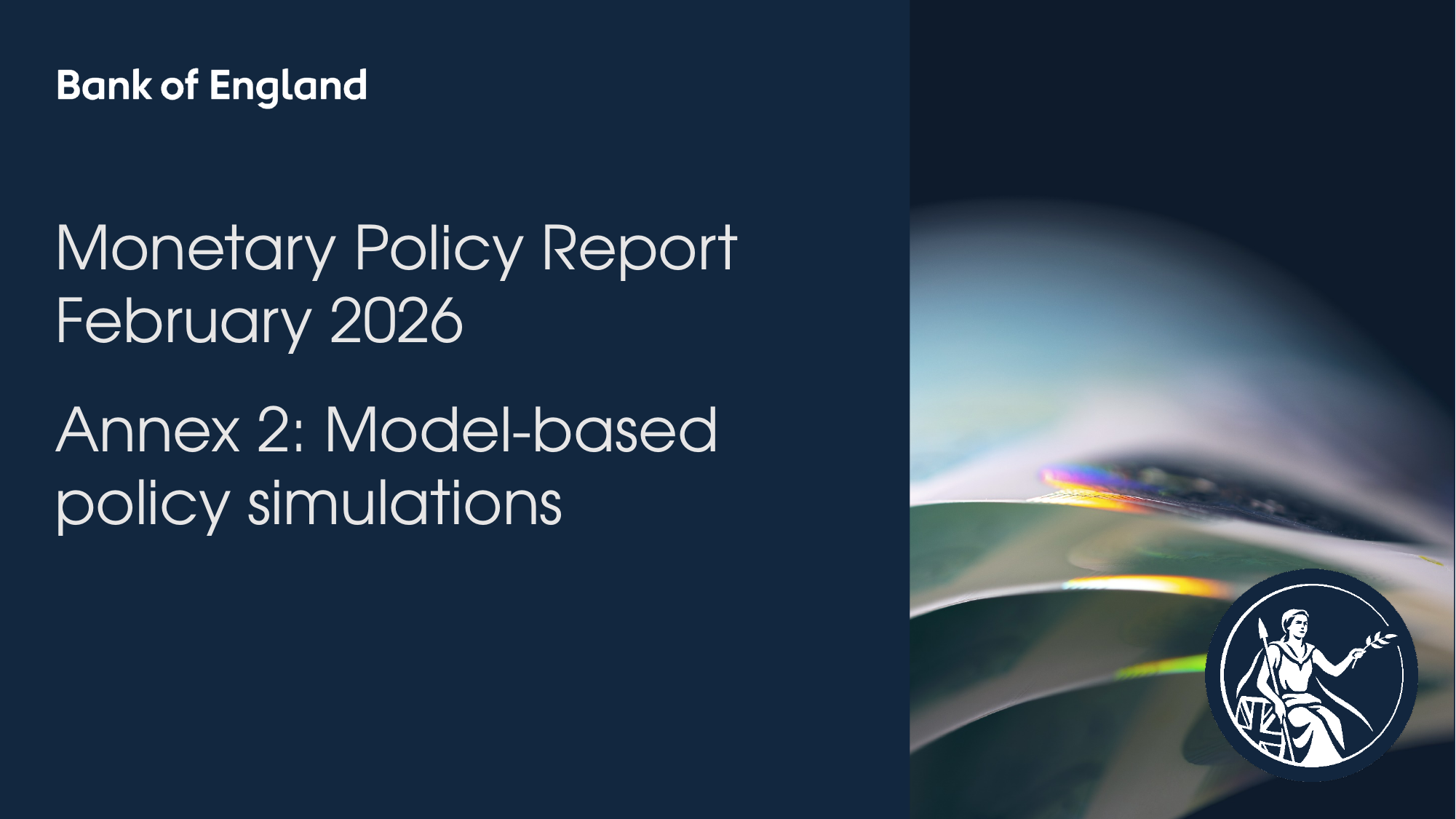

Monetary Policy Report
February 2026
Annex 2: Model-based policy simulations